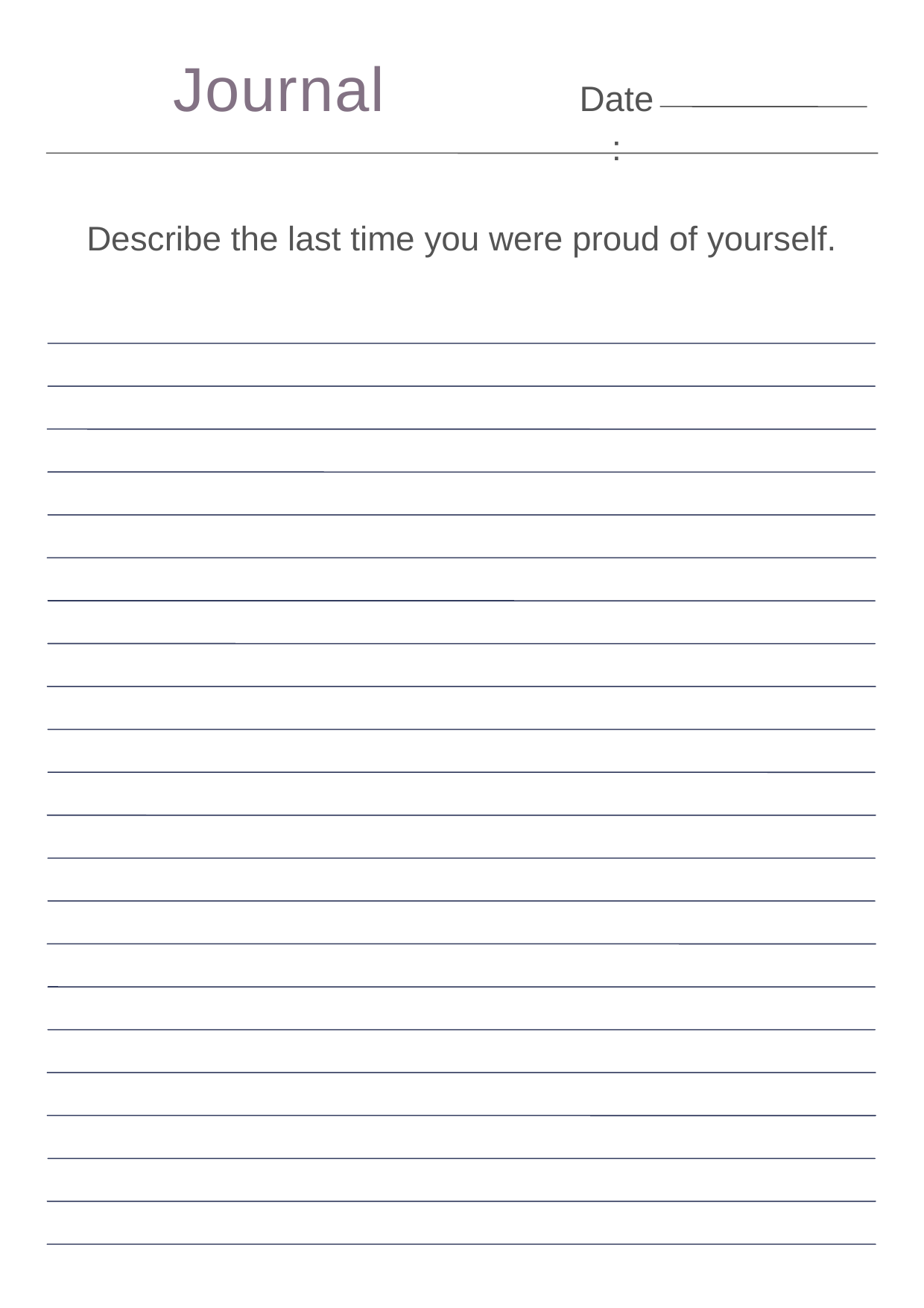

Journal
Date:

Describe the last time you were proud of yourself.